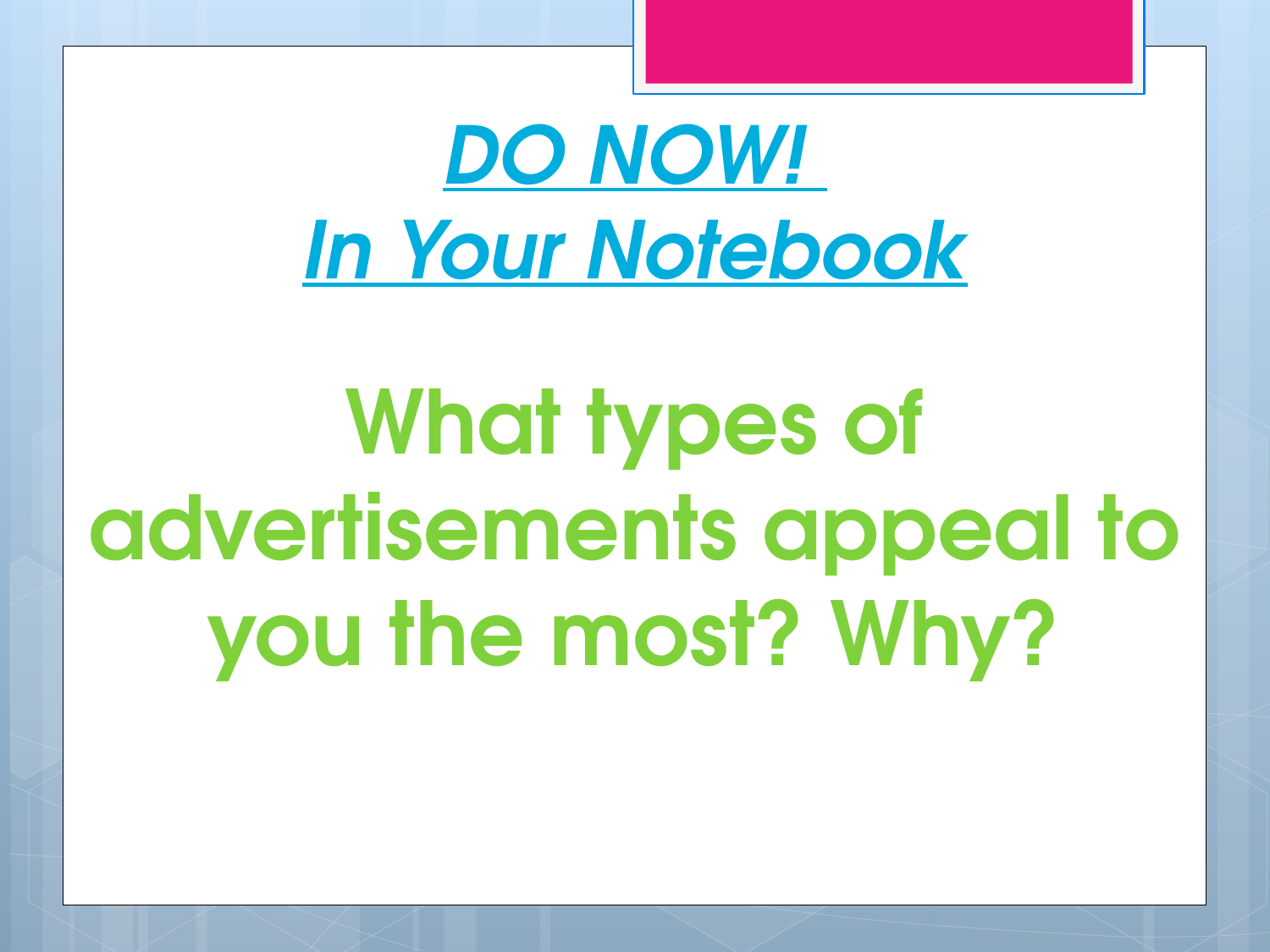

# DO NOW! In Your Notebook
What types of advertisements appeal to you the most? Why?